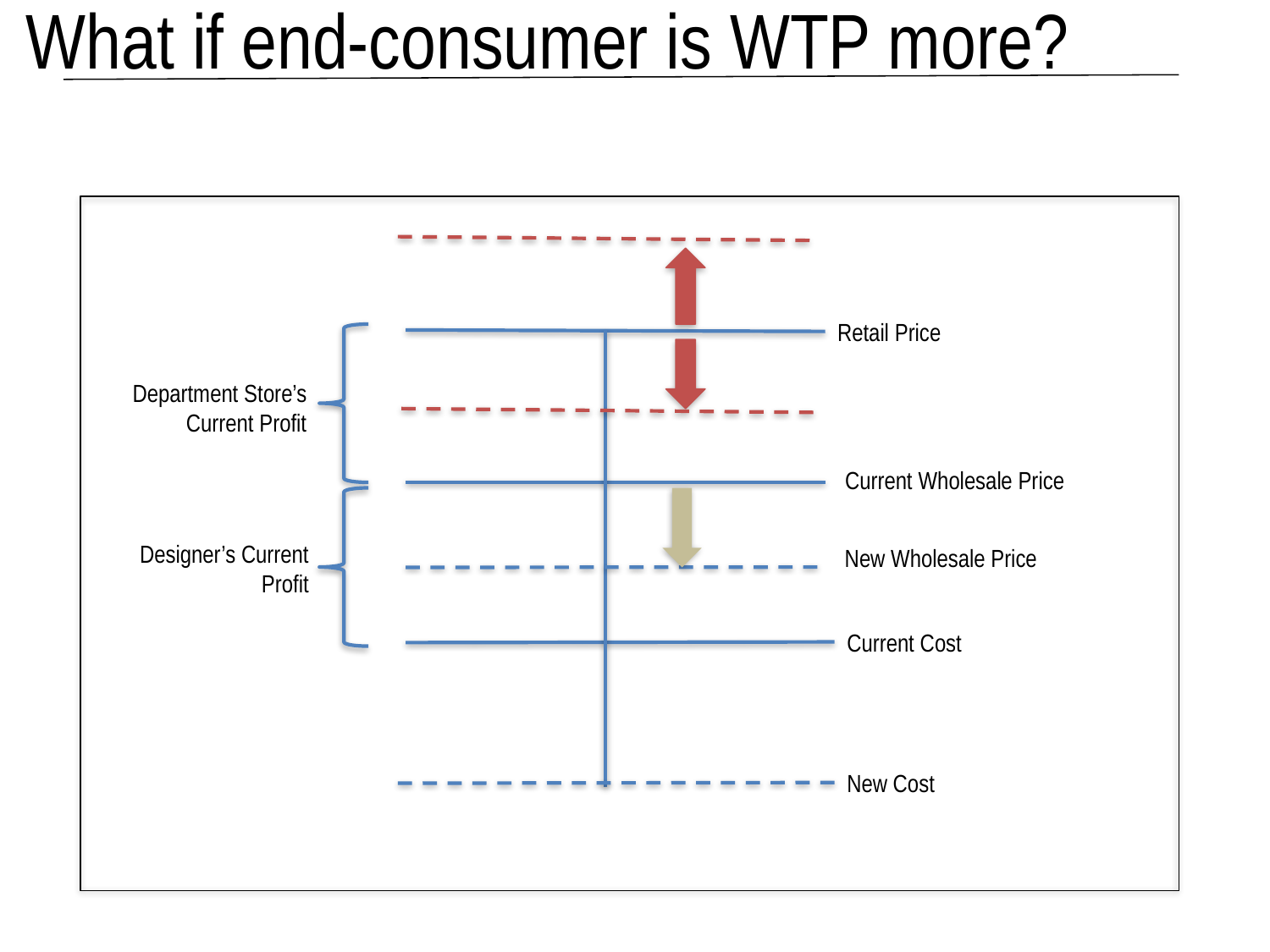

# What if end-consumer is WTP more?

Retail Price

Department Store’s Current Profit
Current Wholesale Price

Designer’s Current Profit
New Wholesale Price
Current Cost
New Cost